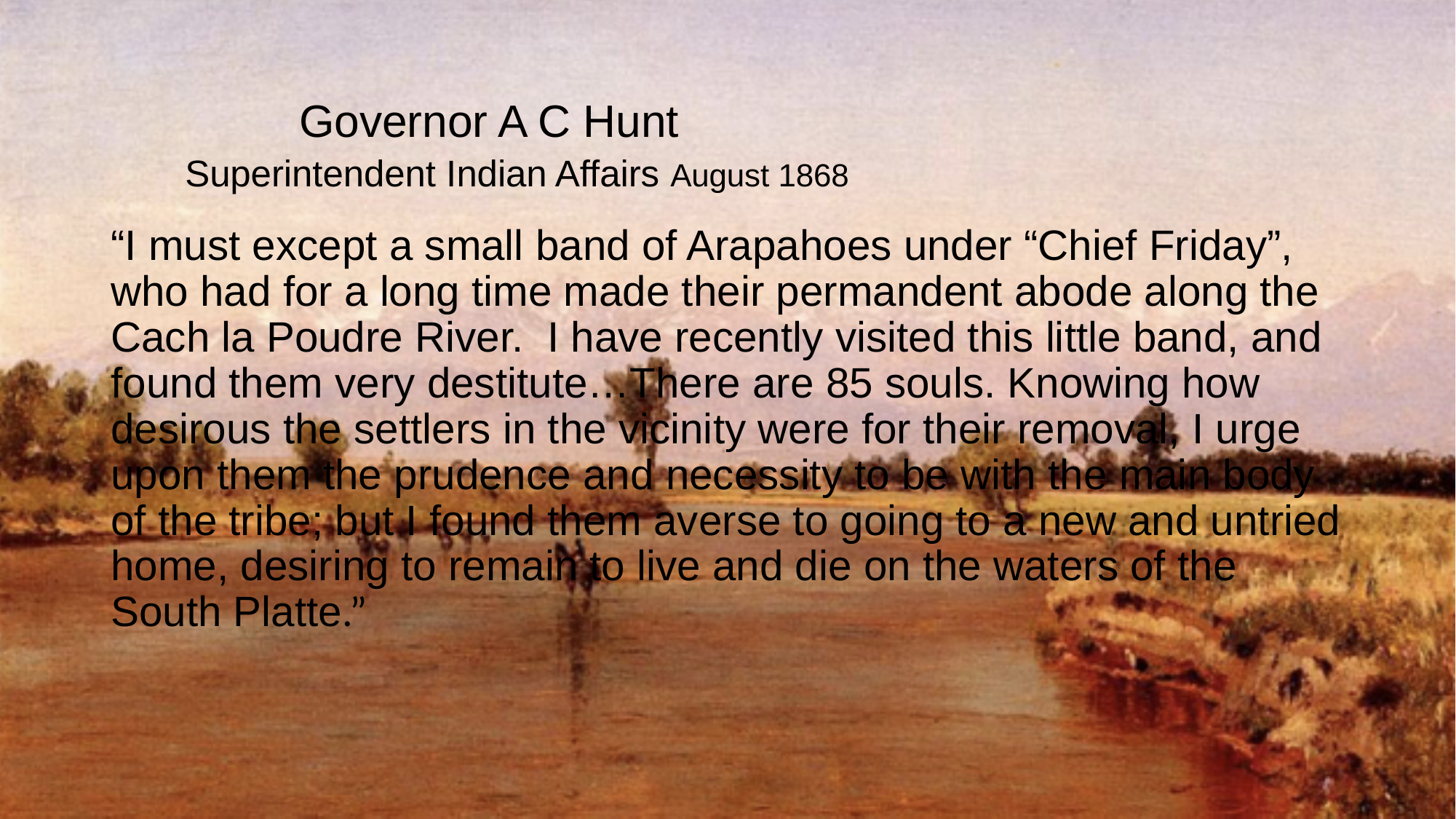

# Governor A C Hunt Superintendent Indian Affairs August 1868
“I must except a small band of Arapahoes under “Chief Friday”, who had for a long time made their permandent abode along the Cach la Poudre River.  I have recently visited this little band, and found them very destitute…There are 85 souls. Knowing how desirous the settlers in the vicinity were for their removal, I urge upon them the prudence and necessity to be with the main body of the tribe; but I found them averse to going to a new and untried home, desiring to remain to live and die on the waters of the South Platte.”